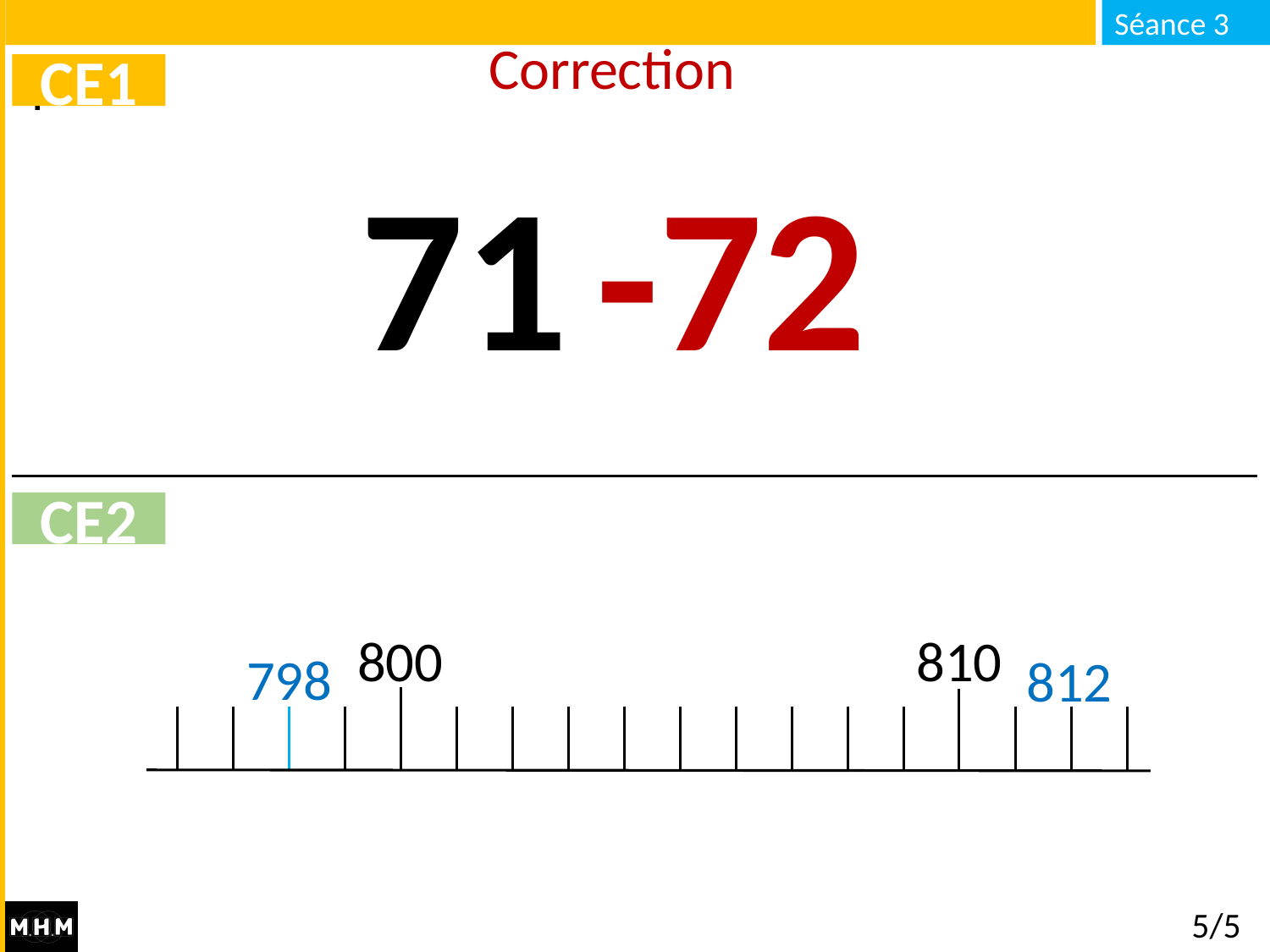

# Correction
CE1
71
-72
CE2
800
810
798
812
5/5